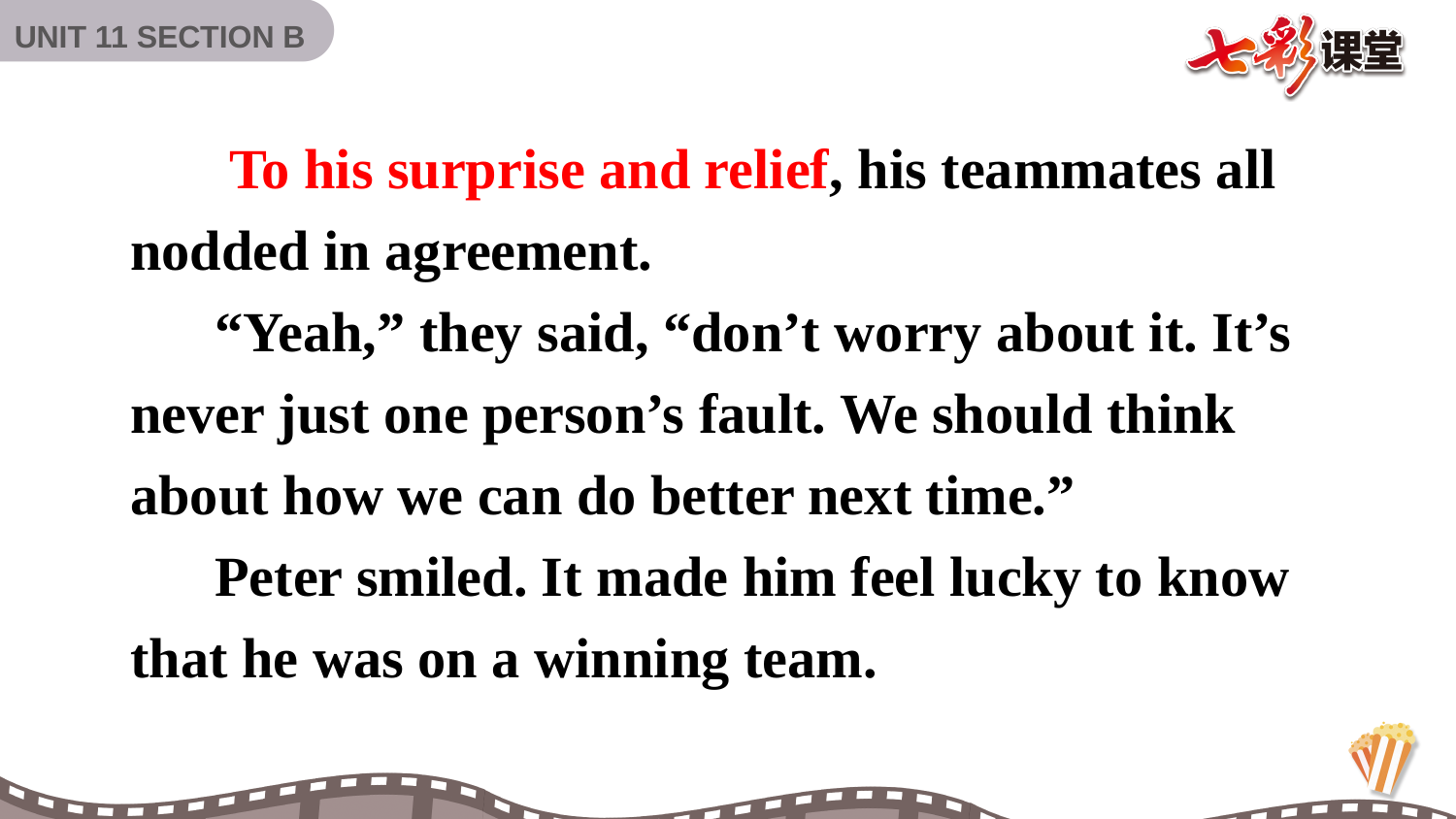

To his surprise and relief, his teammates all nodded in agreement.
      “Yeah,” they said, “don’t worry about it. It’s never just one person’s fault. We should think about how we can do better next time.”
      Peter smiled. It made him feel lucky to know that he was on a winning team.